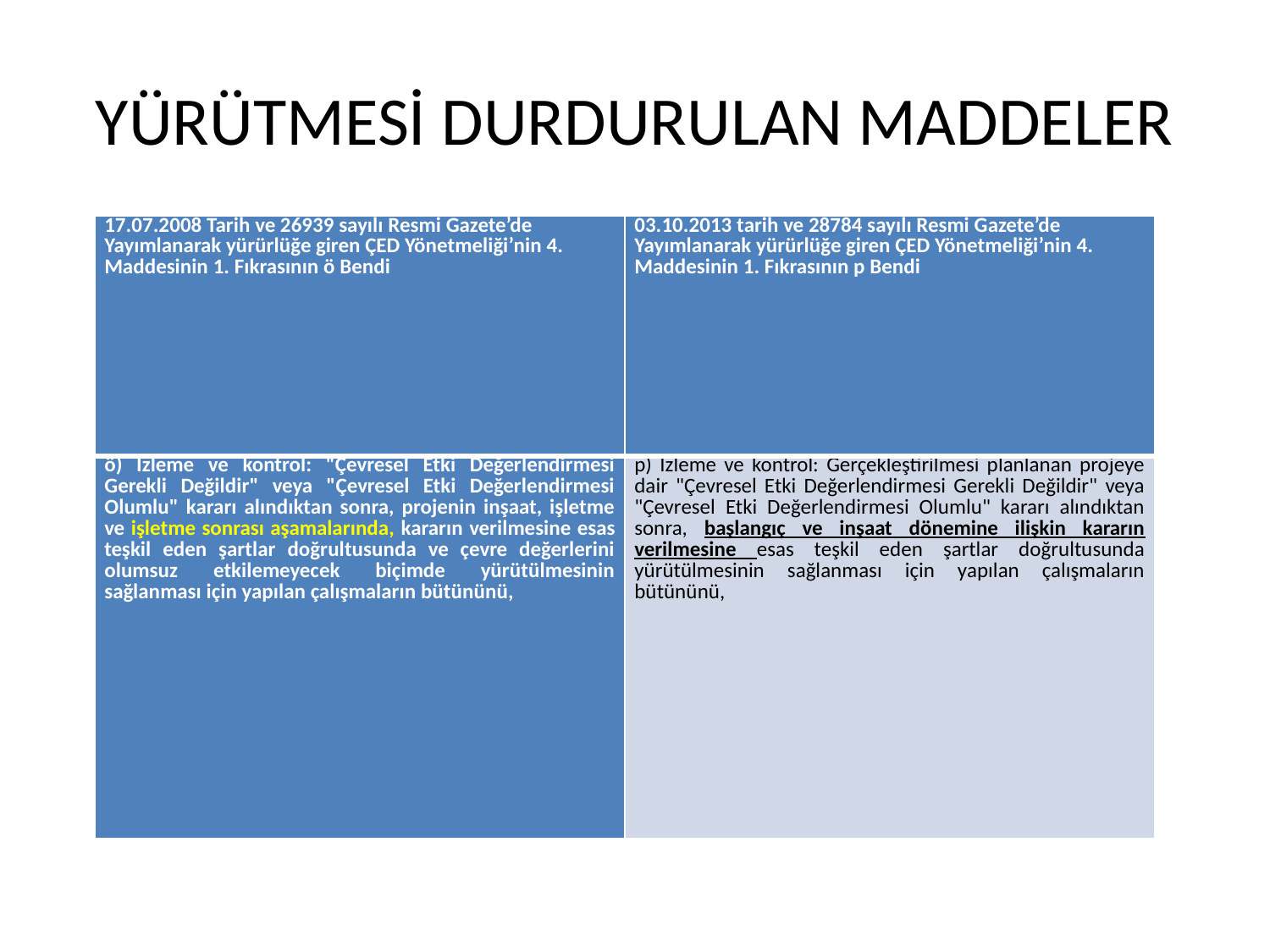

# YÜRÜTMESİ DURDURULAN MADDELER
| 17.07.2008 Tarih ve 26939 sayılı Resmi Gazete’de Yayımlanarak yürürlüğe giren ÇED Yönetmeliği’nin 4. Maddesinin 1. Fıkrasının ö Bendi | 03.10.2013 tarih ve 28784 sayılı Resmi Gazete’de Yayımlanarak yürürlüğe giren ÇED Yönetmeliği’nin 4. Maddesinin 1. Fıkrasının p Bendi |
| --- | --- |
| ö) İzleme ve kontrol: "Çevresel Etki Değerlendirmesi Gerekli Değildir" veya "Çevresel Etki Değerlendirmesi Olumlu" kararı alındıktan sonra, projenin inşaat, işletme ve işletme sonrası aşamalarında, kararın verilmesine esas teşkil eden şartlar doğrultusunda ve çevre değerlerini olumsuz etkilemeyecek biçimde yürütülmesinin sağlanması için yapılan çalışmaların bütününü, | p) İzleme ve kontrol: Gerçekleştirilmesi planlanan projeye dair "Çevresel Etki Değerlendirmesi Gerekli Değildir" veya "Çevresel Etki Değerlendirmesi Olumlu" kararı alındıktan sonra, başlangıç ve inşaat dönemine ilişkin kararın verilmesine esas teşkil eden şartlar doğrultusunda yürütülmesinin sağlanması için yapılan çalışmaların bütününü, |